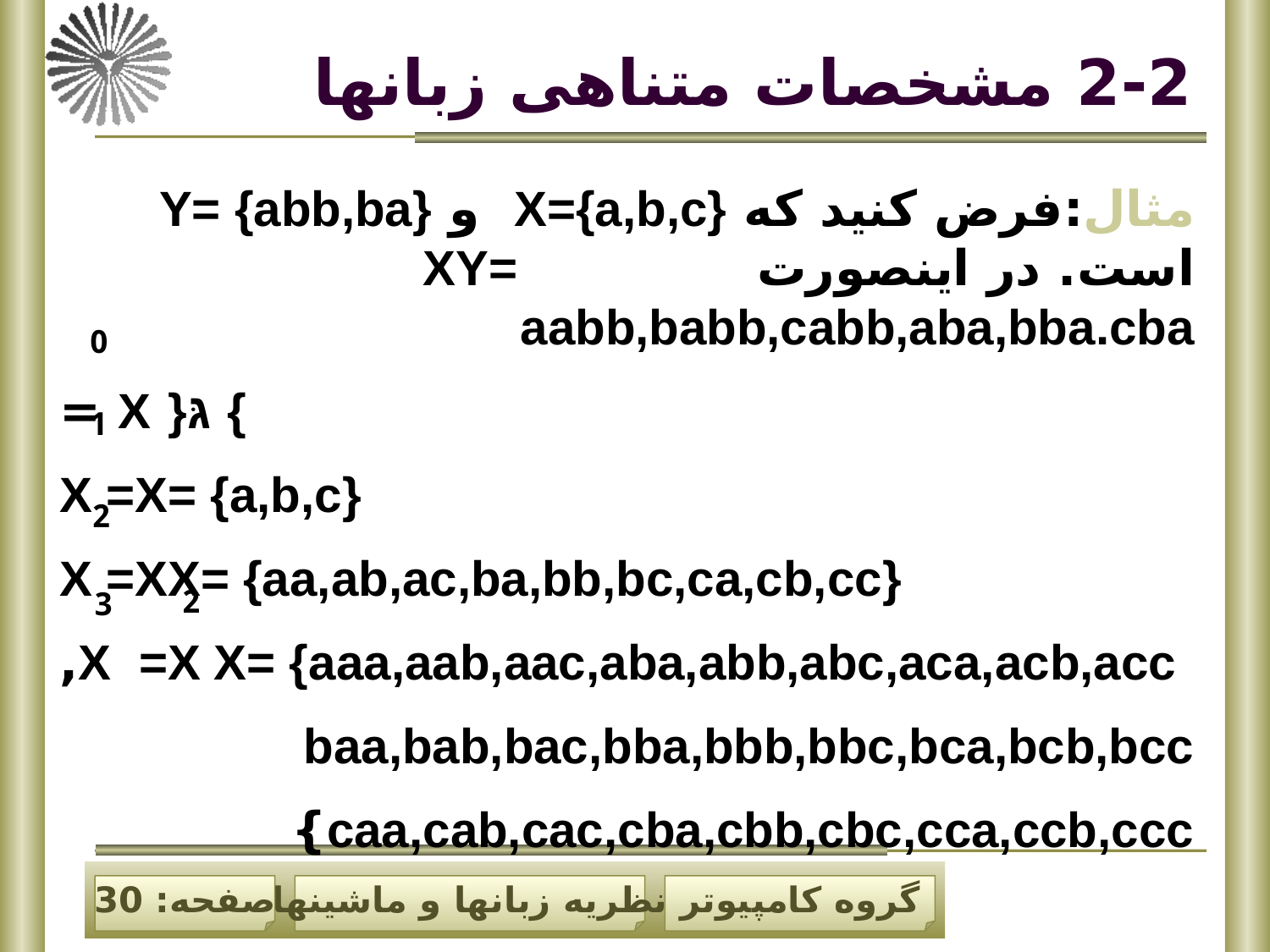

# 2-2 مشخصات متناهی زبانها
مثال:فرض کنید که X={a,b,c}  و Y= {abb,ba}  است. در اینصورت              XY= aabb,babb,cabb,aba,bba.cba
}גּ{ X =
X =X= {a,b,c}
X =XX= {aa,ab,ac,ba,bb,bc,ca,cb,cc}
X  =X X= {aaa,aab,aac,aba,abb,abc,aca,acb,acc,
baa,bab,bac,bba,bbb,bbc,bca,bcb,bcc
caa,cab,cac,cba,cbb,cbc,cca,ccb,ccc}
0
1
2
2
3